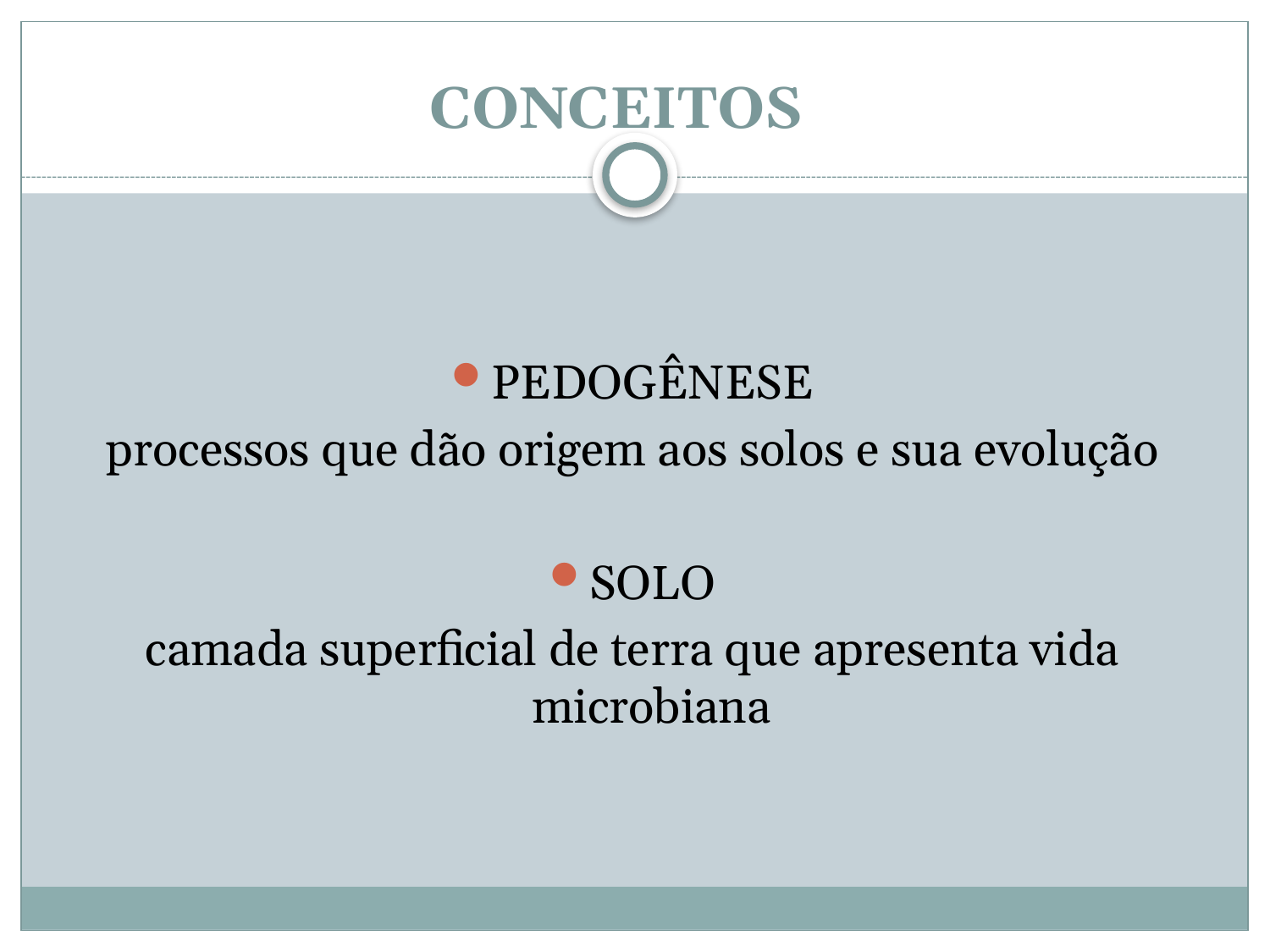

# CONCEITOS

PEDOGÊNESE
processos que dão origem aos solos e sua evolução

SOLO
camada superficial de terra que apresenta vida microbiana